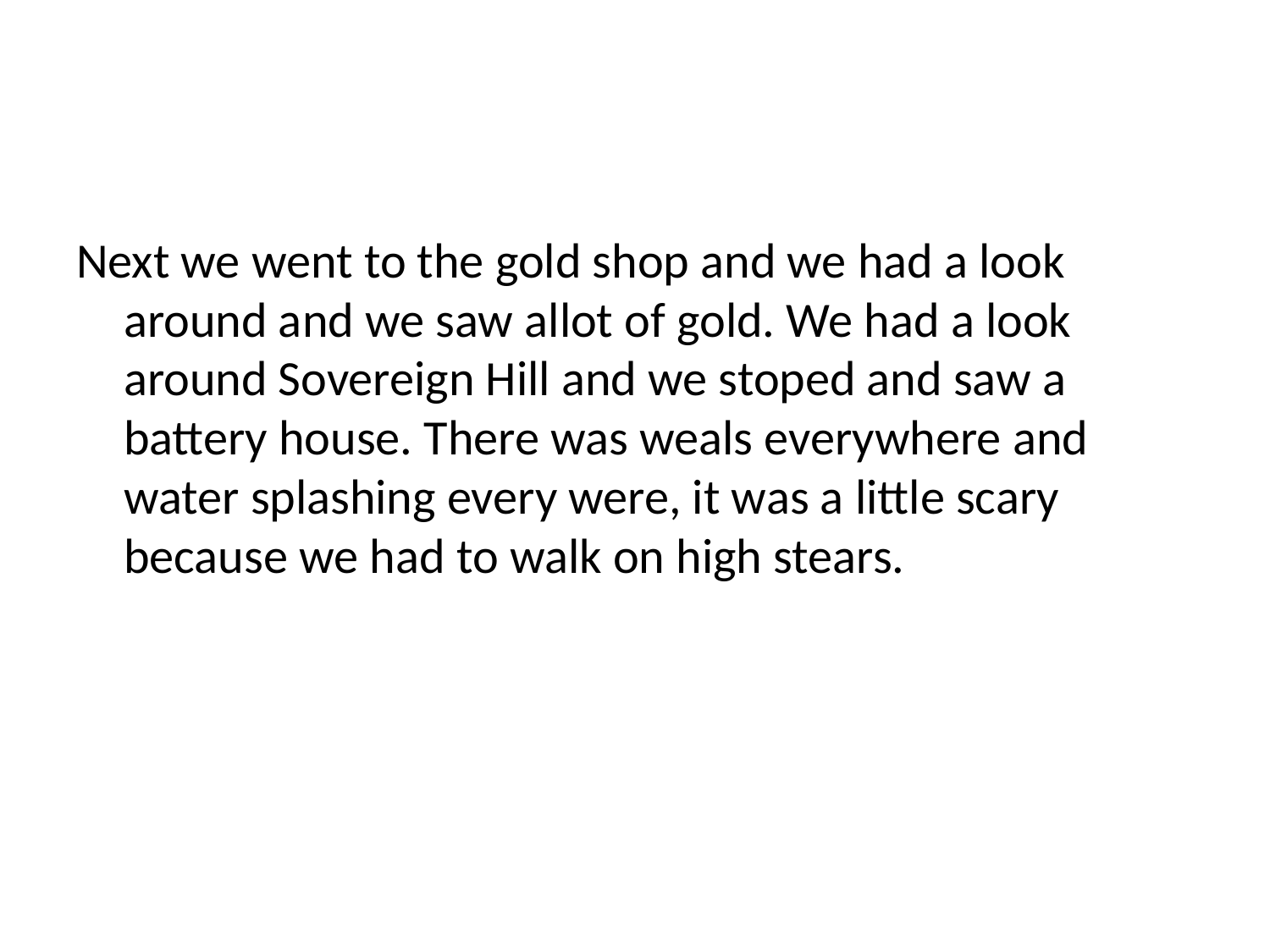

#
Next we went to the gold shop and we had a look around and we saw allot of gold. We had a look around Sovereign Hill and we stoped and saw a battery house. There was weals everywhere and water splashing every were, it was a little scary because we had to walk on high stears.